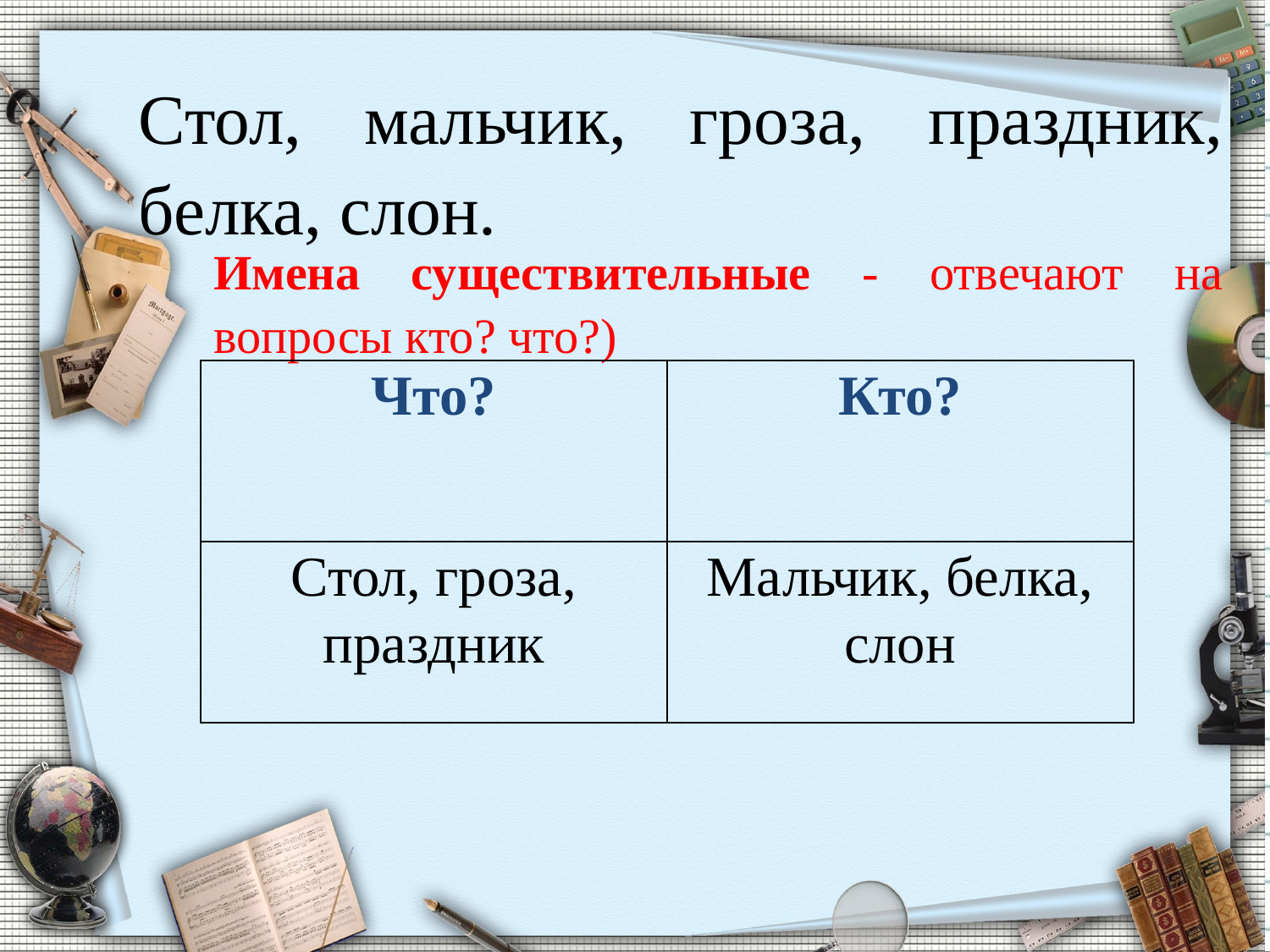

# Стол, мальчик, гроза, праздник, белка, слон.
Имена существительные - отвечают на вопросы кто? что?)
| Что? | Кто? |
| --- | --- |
| Стол, гроза, праздник | Мальчик, белка, слон |